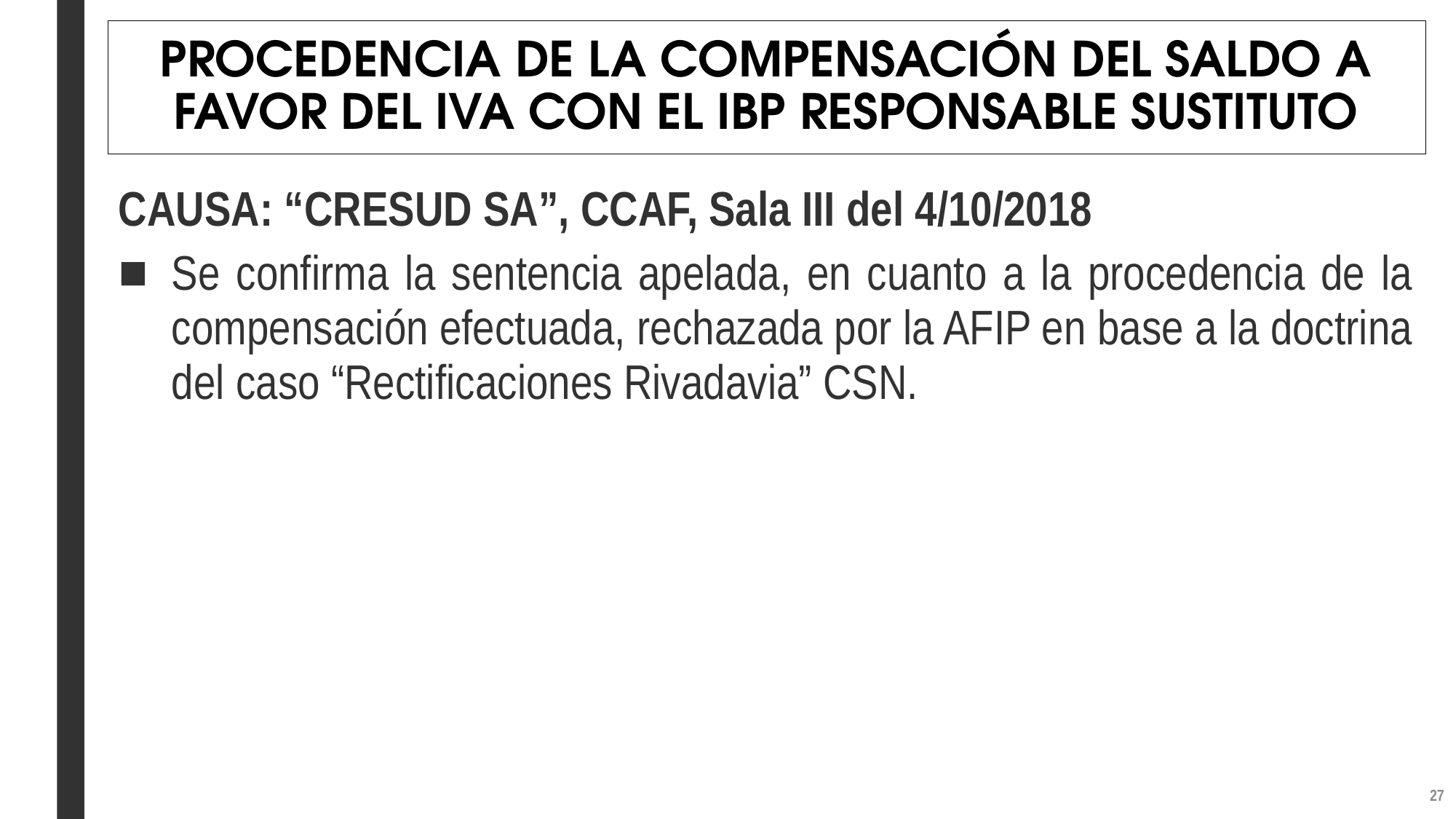

# PROCEDENCIA DE LA COMPENSACIÓN DEL SALDO A FAVOR DEL IVA CON EL IBP RESPONSABLE SUSTITUTO
CAUSA: “CRESUD SA”, CCAF, Sala III del 4/10/2018
Se confirma la sentencia apelada, en cuanto a la procedencia de la compensación efectuada, rechazada por la AFIP en base a la doctrina del caso “Rectificaciones Rivadavia” CSN.
27